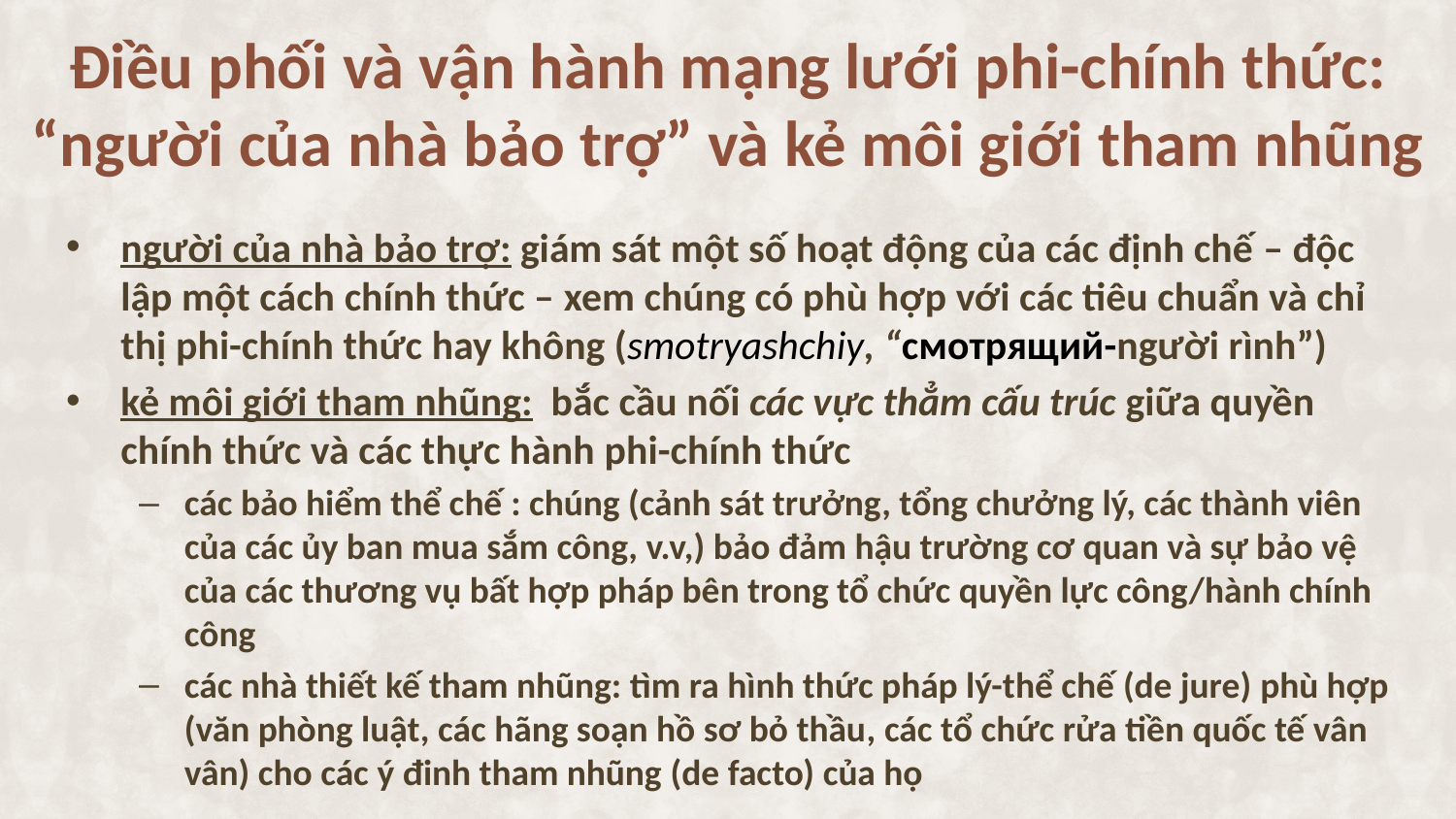

# Điều phối và vận hành mạng lưới phi-chính thức: “người của nhà bảo trợ” và kẻ môi giới tham nhũng
người của nhà bảo trợ: giám sát một số hoạt động của các định chế – độc lập một cách chính thức – xem chúng có phù hợp với các tiêu chuẩn và chỉ thị phi-chính thức hay không (smotryashchiy, “смотрящий-người rình”)
kẻ môi giới tham nhũng:  bắc cầu nối các vực thẳm cấu trúc giữa quyền chính thức và các thực hành phi-chính thức
các bảo hiểm thể chế : chúng (cảnh sát trưởng, tổng chưởng lý, các thành viên của các ủy ban mua sắm công, v.v,) bảo đảm hậu trường cơ quan và sự bảo vệ của các thương vụ bất hợp pháp bên trong tổ chức quyền lực công/hành chính công
các nhà thiết kế tham nhũng: tìm ra hình thức pháp lý-thể chế (de jure) phù hợp (văn phòng luật, các hãng soạn hồ sơ bỏ thầu, các tổ chức rửa tiền quốc tế vân vân) cho các ý đinh tham nhũng (de facto) của họ